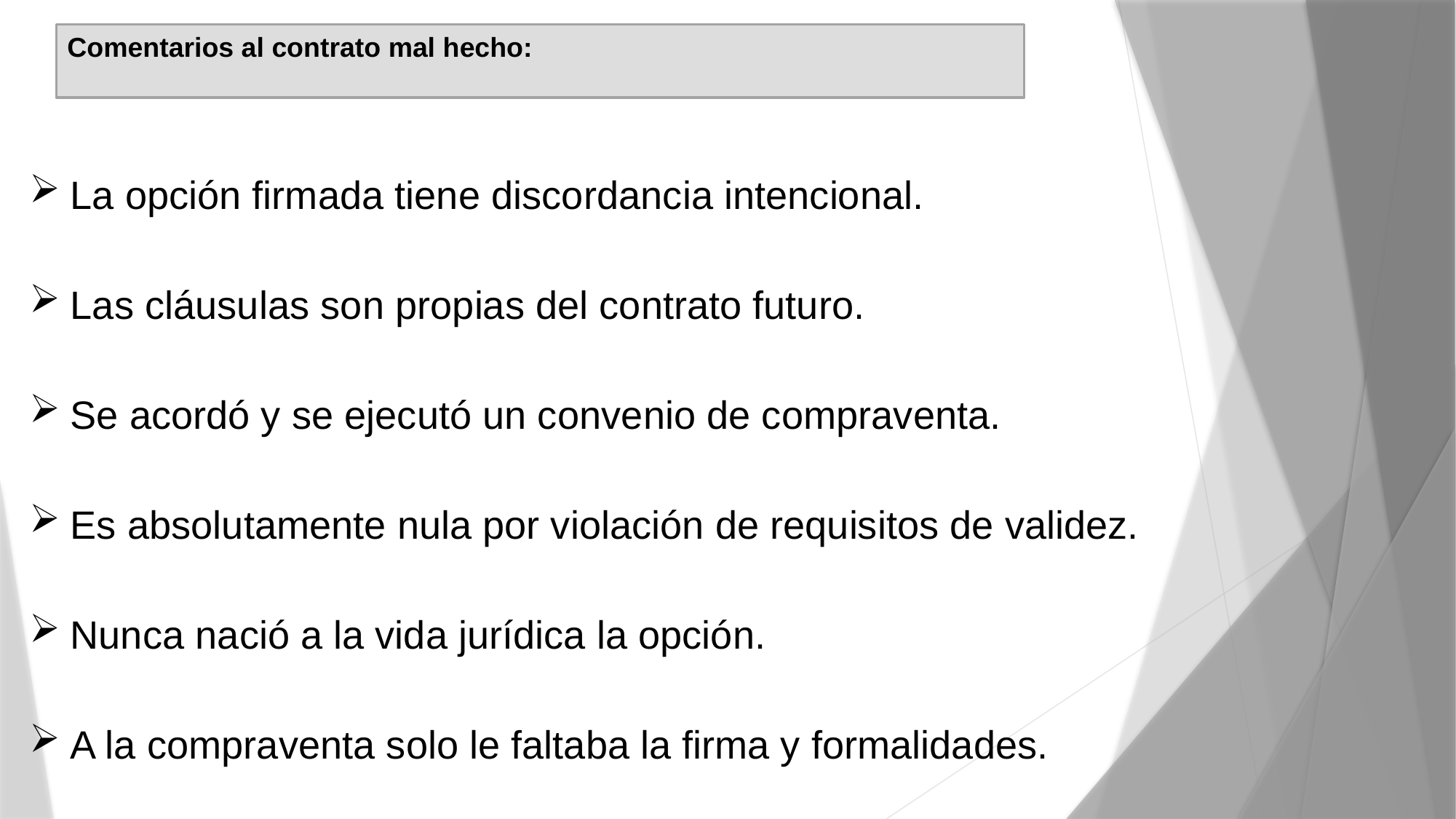

# Comentarios al contrato mal hecho:
La opción firmada tiene discordancia intencional.
Las cláusulas son propias del contrato futuro.
Se acordó y se ejecutó un convenio de compraventa.
Es absolutamente nula por violación de requisitos de validez.
Nunca nació a la vida jurídica la opción.
A la compraventa solo le faltaba la firma y formalidades.